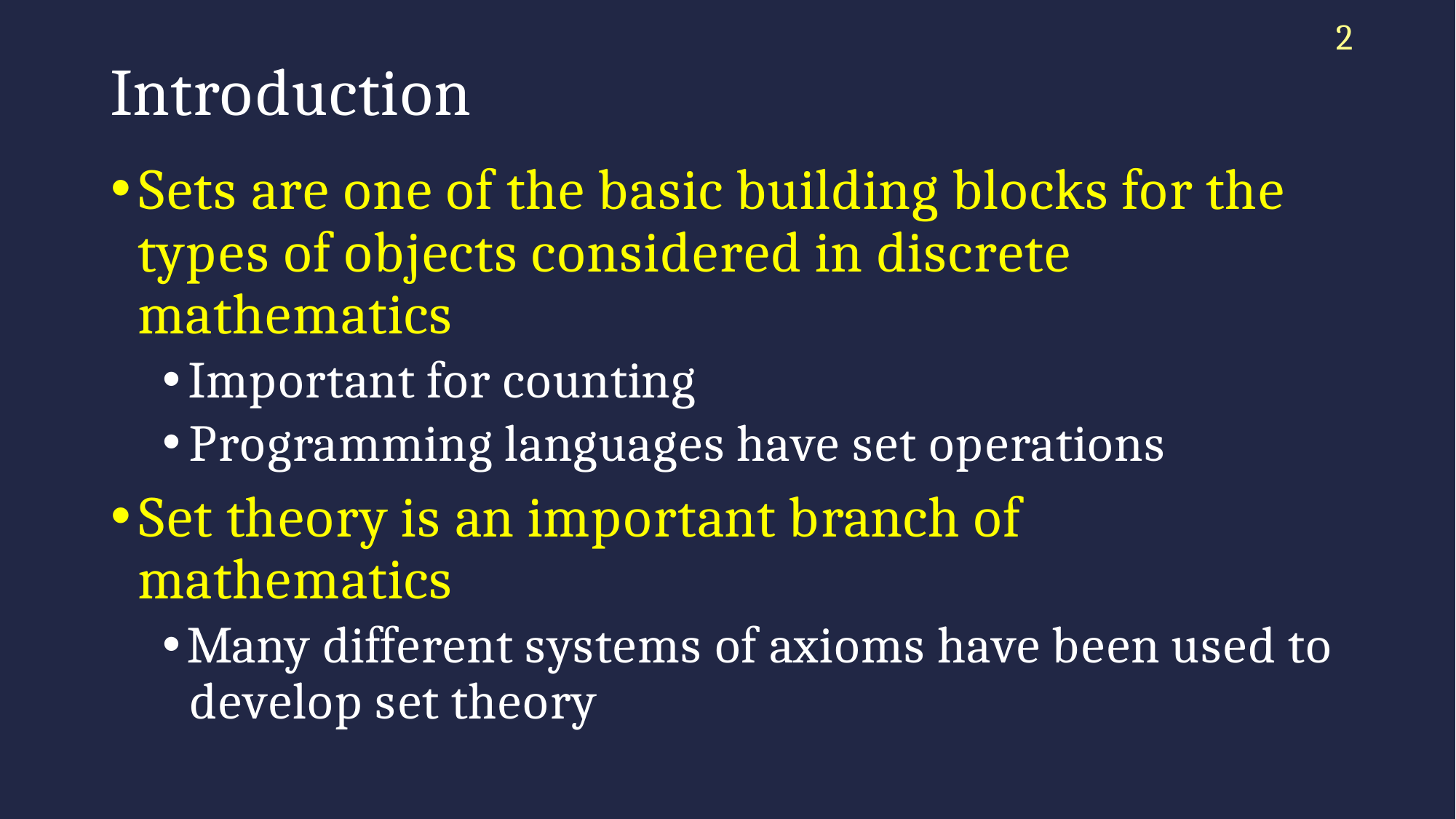

2
# Introduction
Sets are one of the basic building blocks for the types of objects considered in discrete mathematics
Important for counting
Programming languages have set operations
Set theory is an important branch of mathematics
Many different systems of axioms have been used to develop set theory